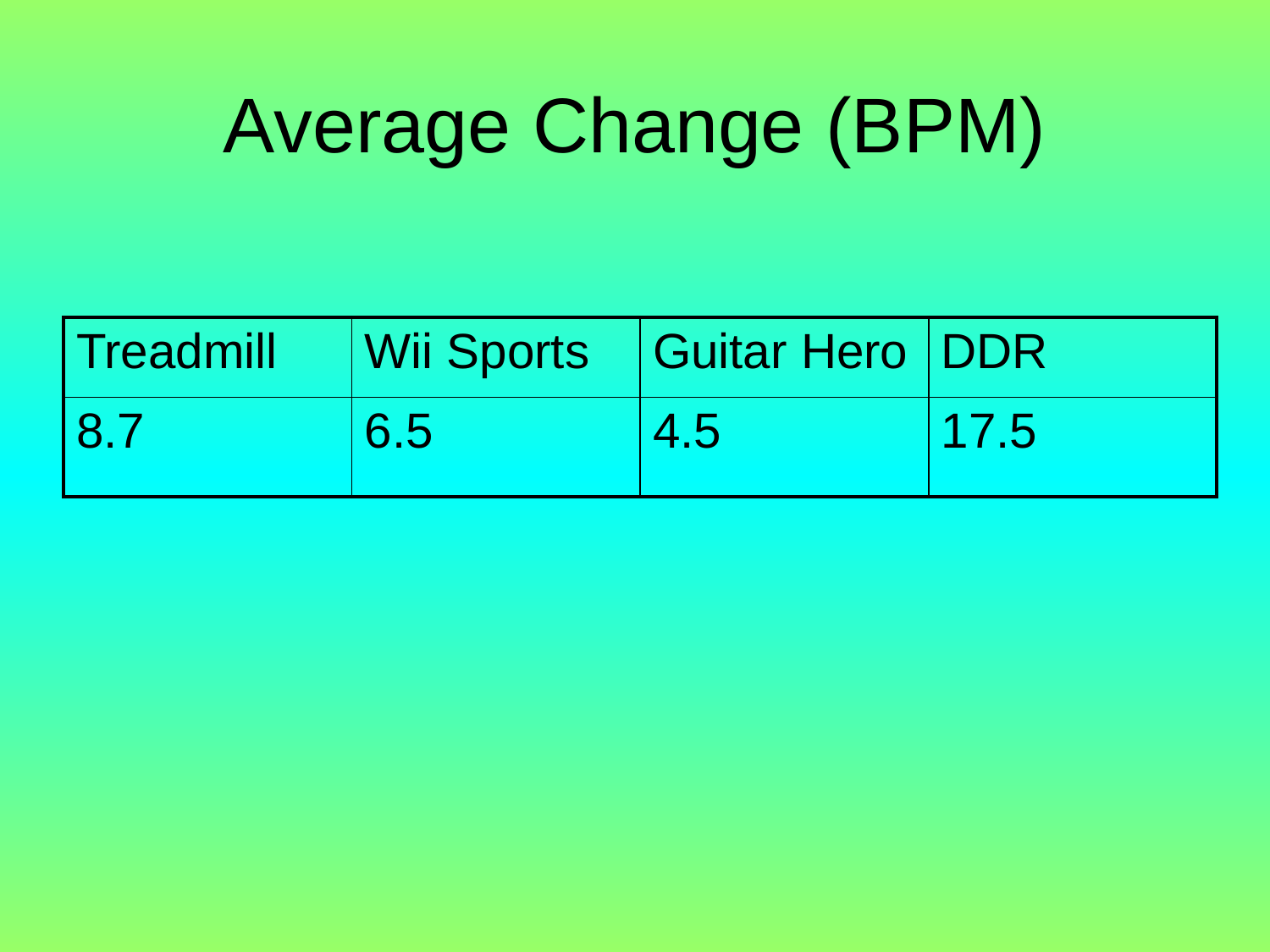

Average Change (BPM)
| Treadmill | Wii Sports | Guitar Hero | DDR |
| --- | --- | --- | --- |
| 8.7 | 6.5 | 4.5 | 17.5 |